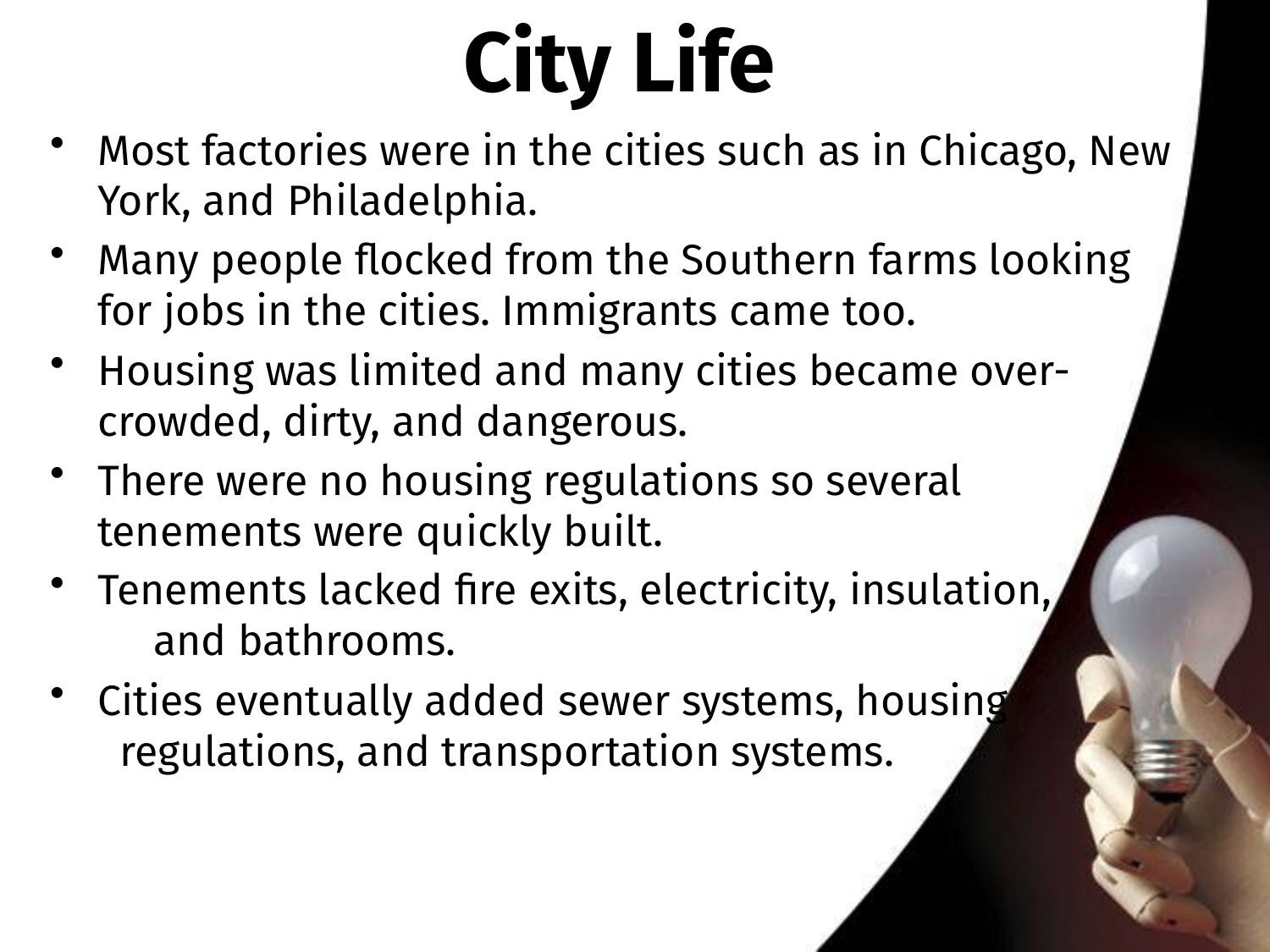

# City Life
Most factories were in the cities such as in Chicago, New York, and Philadelphia.
Many people flocked from the Southern farms looking for jobs in the cities. Immigrants came too.
Housing was limited and many cities became over-crowded, dirty, and dangerous.
There were no housing regulations so several    tenements were quickly built.
Tenements lacked fire exits, electricity, insulation,                  and bathrooms.
Cities eventually added sewer systems, housing                   regulations, and transportation systems.